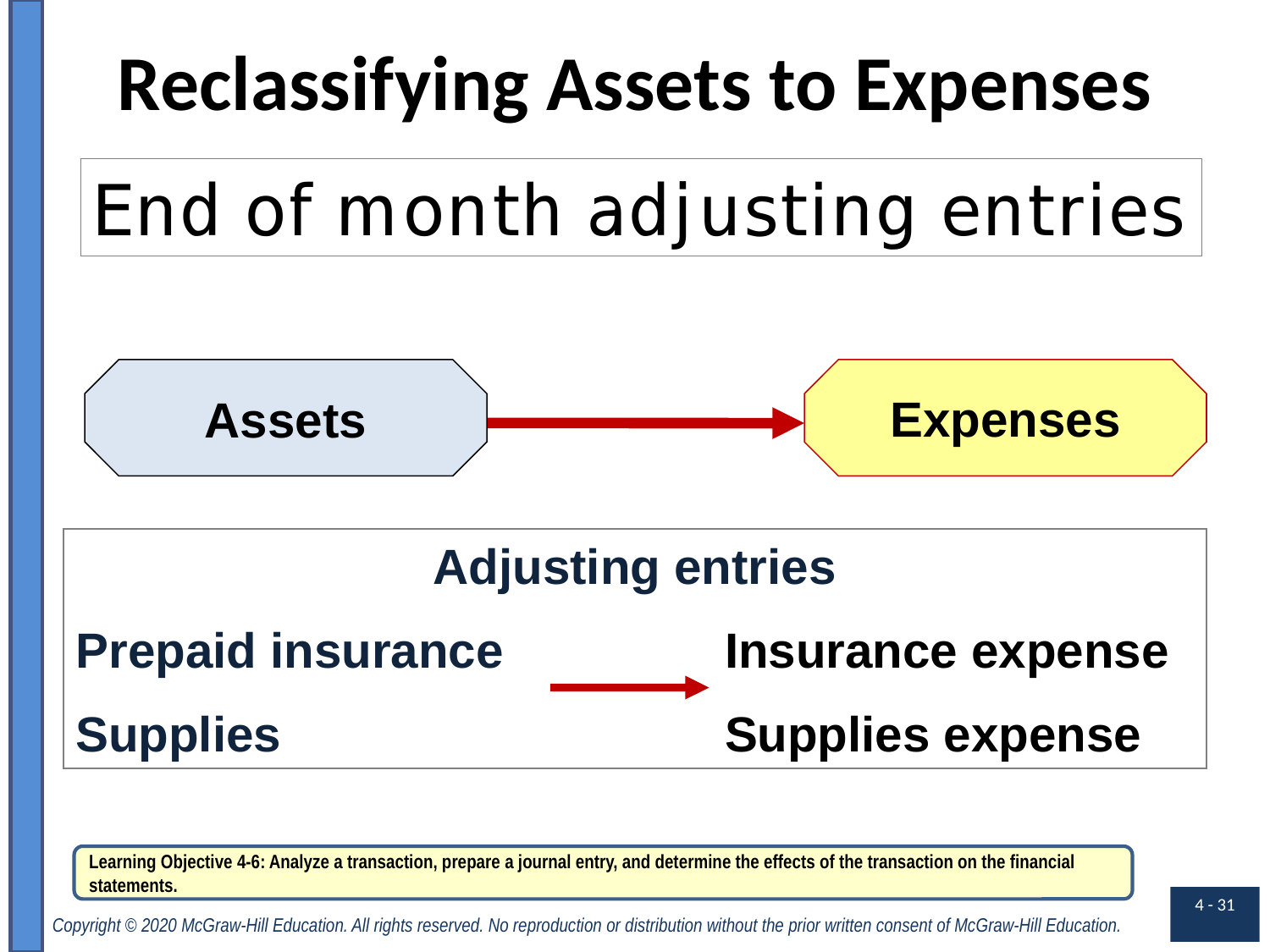

# Reclassifying Assets to Expenses
End of month adjusting entries
Assets
Expenses

Adjusting entries
Prepaid insurance		 Insurance expense
Supplies	 			 Supplies expense

Learning Objective 4-6: Analyze a transaction, prepare a journal entry, and determine the effects of the transaction on the financial statements.